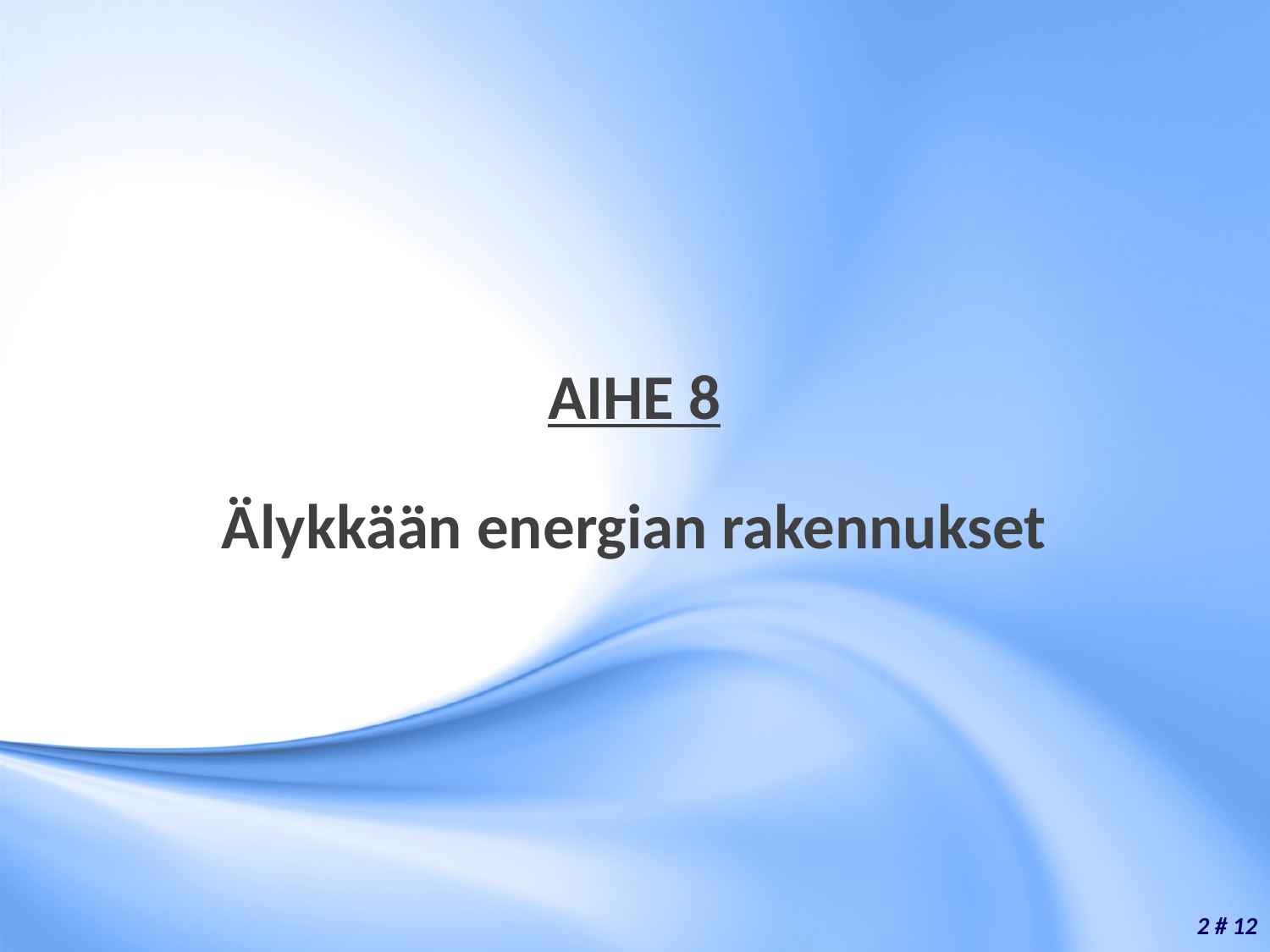

AIHE 8
Älykkään energian rakennukset
2 # 12